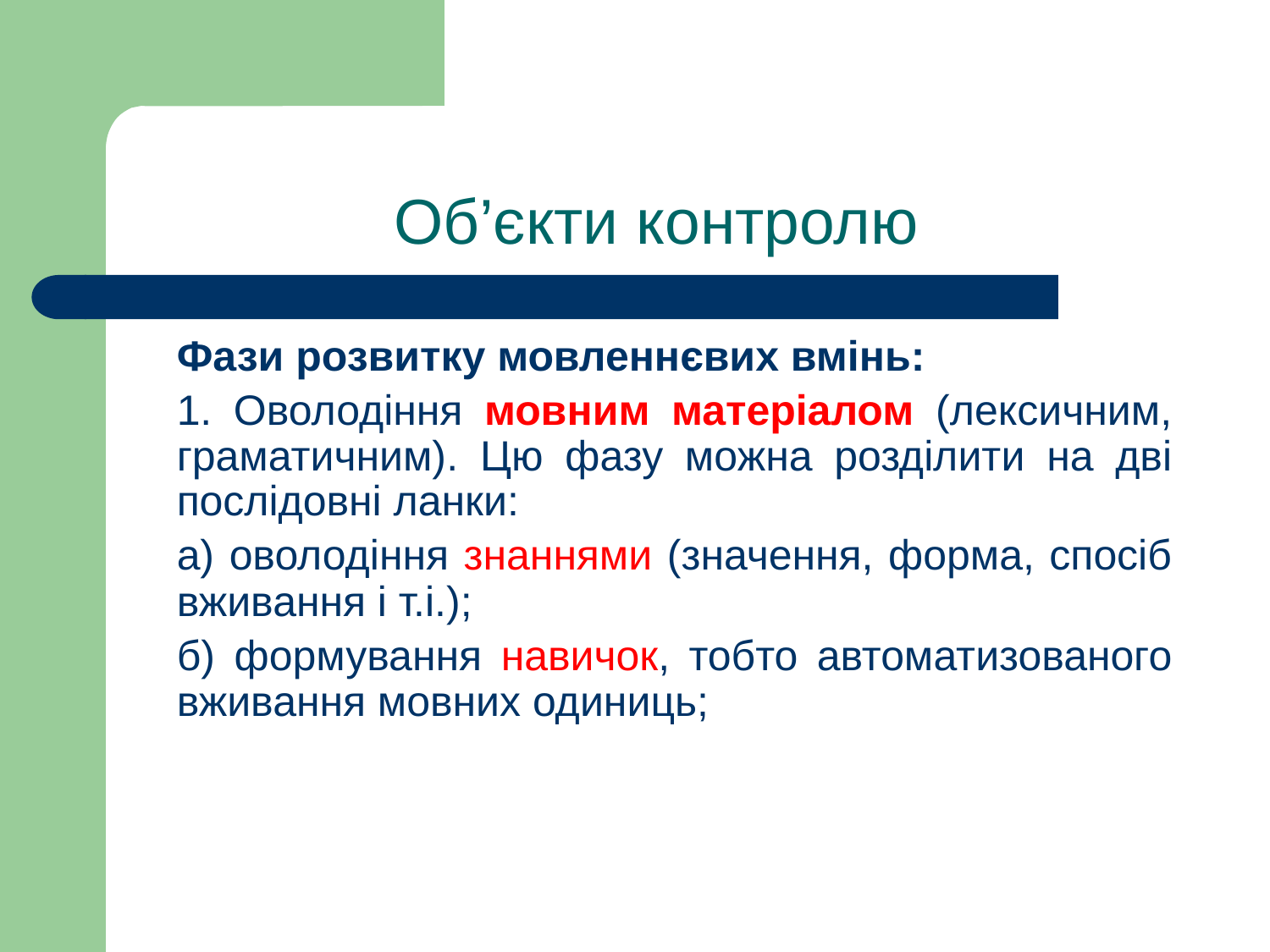

# Об’єкти контролю
	Фази розвитку мовленнєвих вмінь:
	1. Оволодіння мовним матеріалом (лексичним, граматичним). Цю фазу можна розділити на дві послідовні ланки:
	а) оволодіння знаннями (значення, форма, спосіб вживання і т.і.);
	б) формування навичок, тобто автоматизованого вживання мовних одиниць;